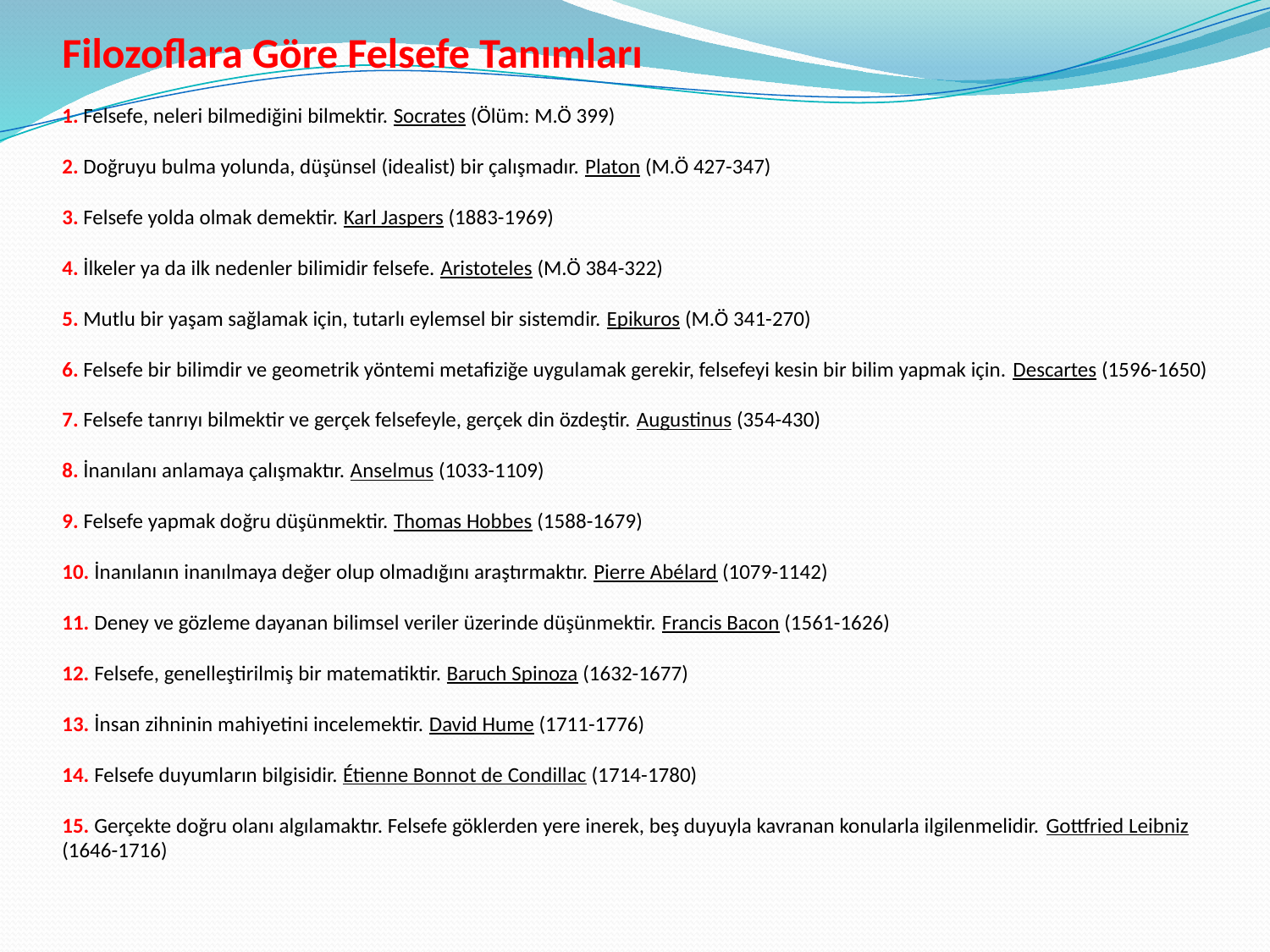

Filozoflara Göre Felsefe Tanımları

1. Felsefe, neleri bilmediğini bilmektir. Socrates (Ölüm: M.Ö 399)

2. Doğruyu bulma yolunda, düşünsel (idealist) bir çalışmadır. Platon (M.Ö 427-347)

3. Felsefe yolda olmak demektir. Karl Jaspers (1883-1969)

4. İlkeler ya da ilk nedenler bilimidir felsefe. Aristoteles (M.Ö 384-322)

5. Mutlu bir yaşam sağlamak için, tutarlı eylemsel bir sistemdir. Epikuros (M.Ö 341-270)

6. Felsefe bir bilimdir ve geometrik yöntemi metafiziğe uygulamak gerekir, felsefeyi kesin bir bilim yapmak için. Descartes (1596-1650)

7. Felsefe tanrıyı bilmektir ve gerçek felsefeyle, gerçek din özdeştir. Augustinus (354-430)

8. İnanılanı anlamaya çalışmaktır. Anselmus (1033-1109)

9. Felsefe yapmak doğru düşünmektir. Thomas Hobbes (1588-1679)

10. İnanılanın inanılmaya değer olup olmadığını araştırmaktır. Pierre Abélard (1079-1142)

11. Deney ve gözleme dayanan bilimsel veriler üzerinde düşünmektir. Francis Bacon (1561-1626)

12. Felsefe, genelleştirilmiş bir matematiktir. Baruch Spinoza (1632-1677)

13. İnsan zihninin mahiyetini incelemektir. David Hume (1711-1776)

14. Felsefe duyumların bilgisidir. Étienne Bonnot de Condillac (1714-1780)

15. Gerçekte doğru olanı algılamaktır. Felsefe göklerden yere inerek, beş duyuyla kavranan konularla ilgilenmelidir. Gottfried Leibniz (1646-1716)